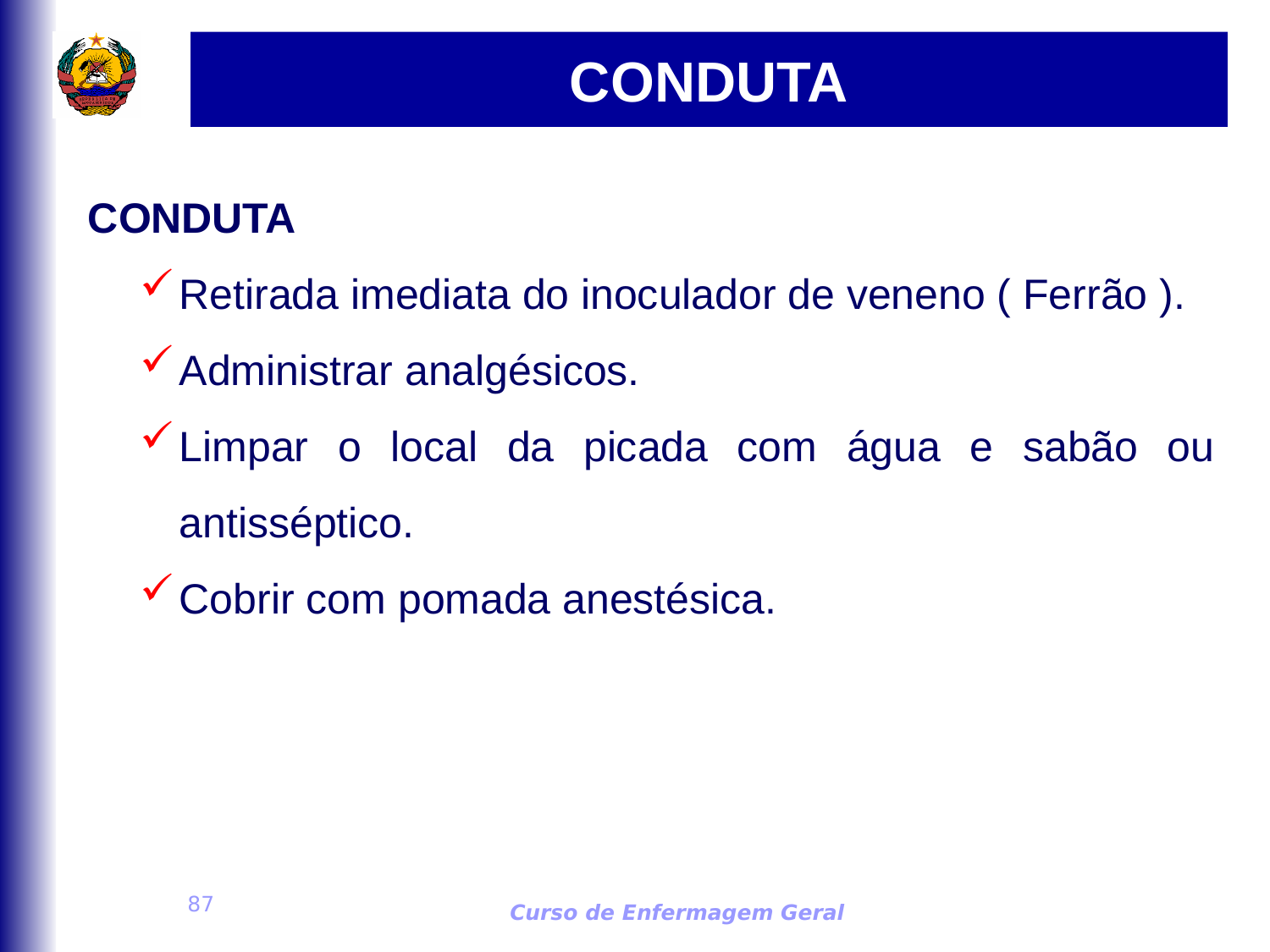

# CONDUTA
 CONDUTA
Retirada imediata do inoculador de veneno ( Ferrão ).
Administrar analgésicos.
Limpar o local da picada com água e sabão ou antisséptico.
Cobrir com pomada anestésica.

87
Curso de Enfermagem Geral